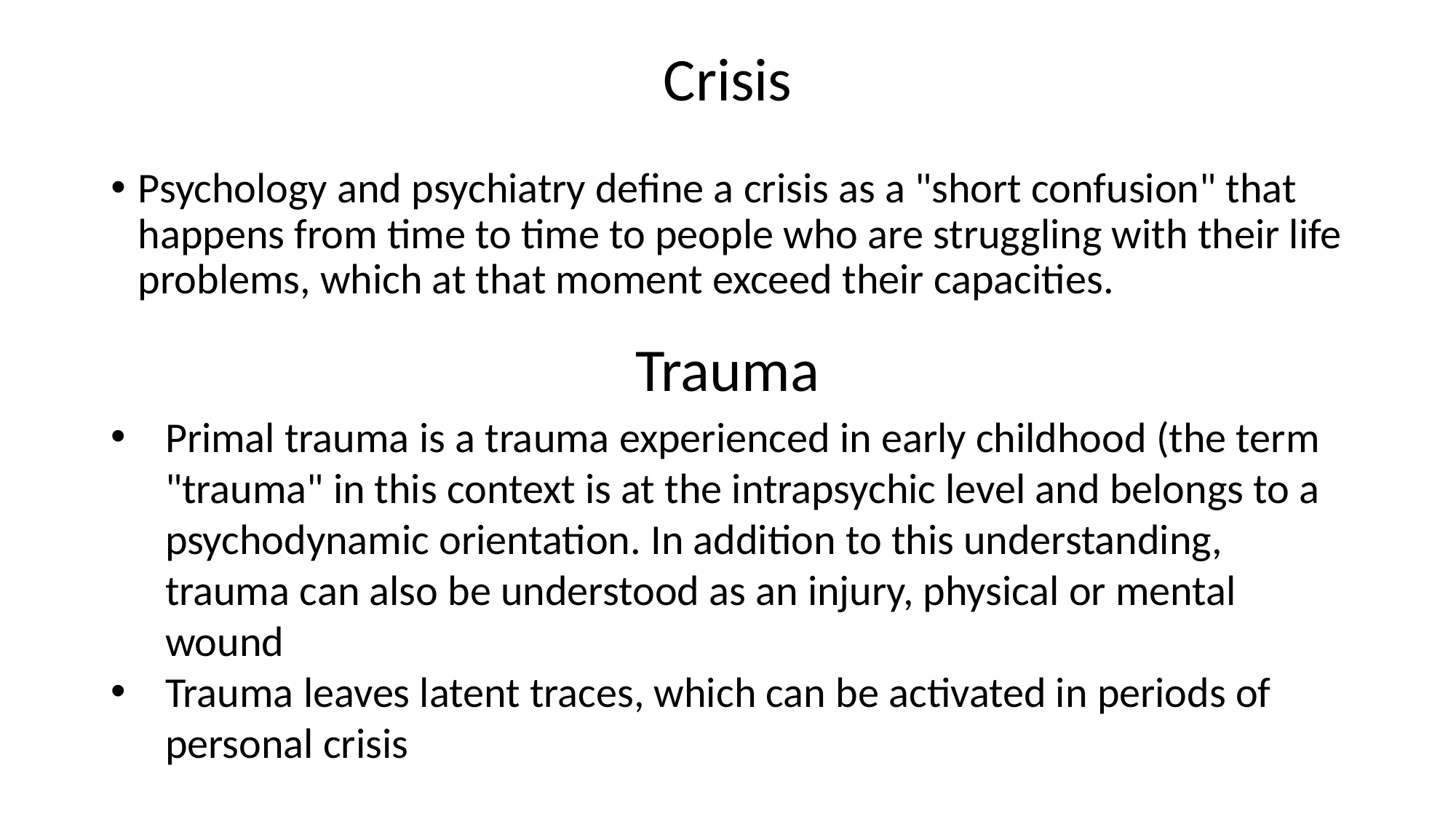

# Crisis
Psychology and psychiatry define a crisis as a "short confusion" that happens from time to time to people who are struggling with their life problems, which at that moment exceed their capacities.
Trauma
Primal trauma is a trauma experienced in early childhood (the term "trauma" in this context is at the intrapsychic level and belongs to a psychodynamic orientation. In addition to this understanding, trauma can also be understood as an injury, physical or mental wound
Trauma leaves latent traces, which can be activated in periods of personal crisis